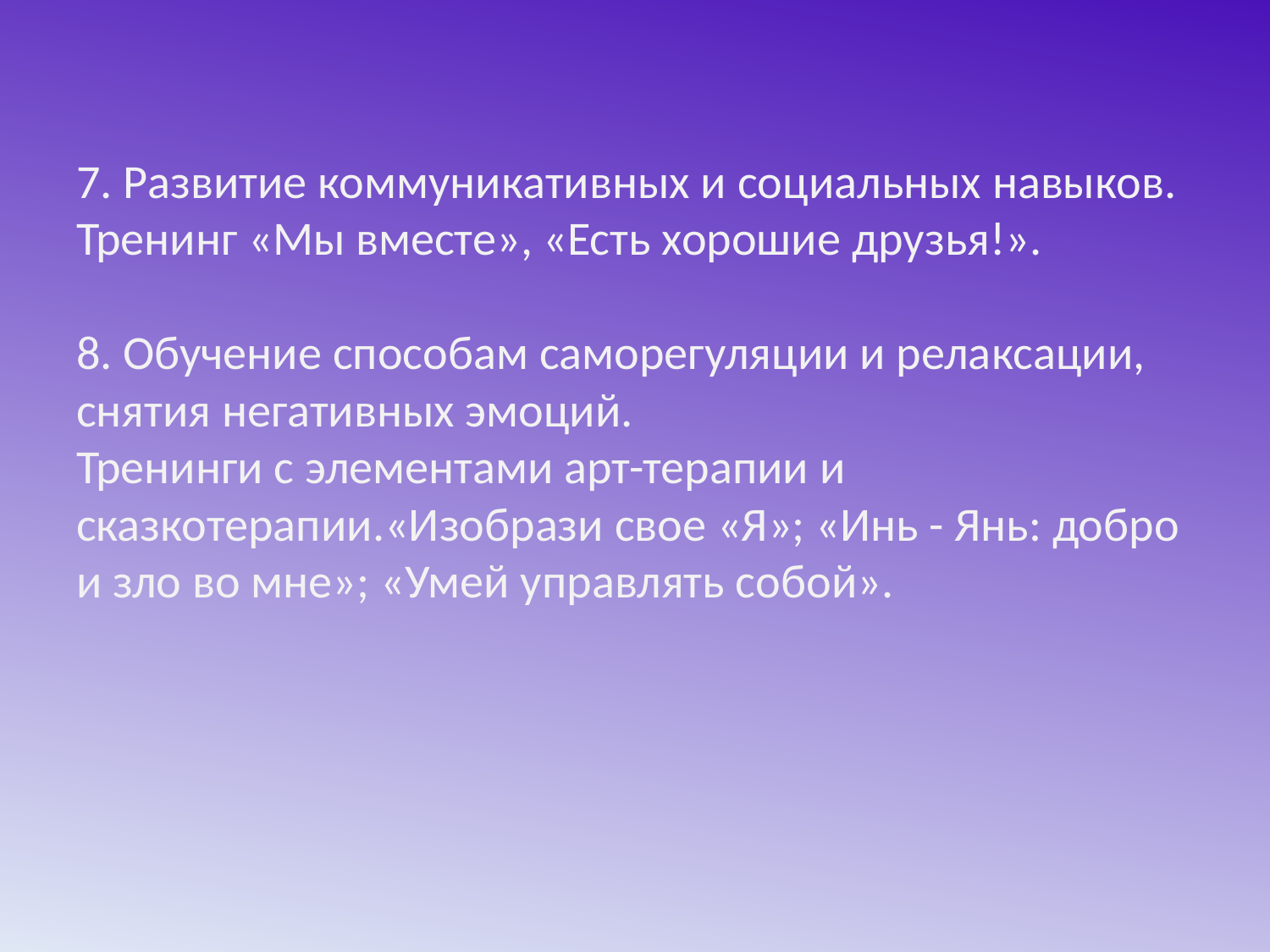

# 7. Развитие коммуникативных и социальных навыков. Тренинг «Мы вместе», «Есть хорошие друзья!». 8. Обучение способам саморегуляции и релаксации, снятия негативных эмоций. Тренинги с элементами арт-терапии и сказкотерапии.«Изобрази свое «Я»; «Инь - Янь: добро и зло во мне»; «Умей управлять собой».